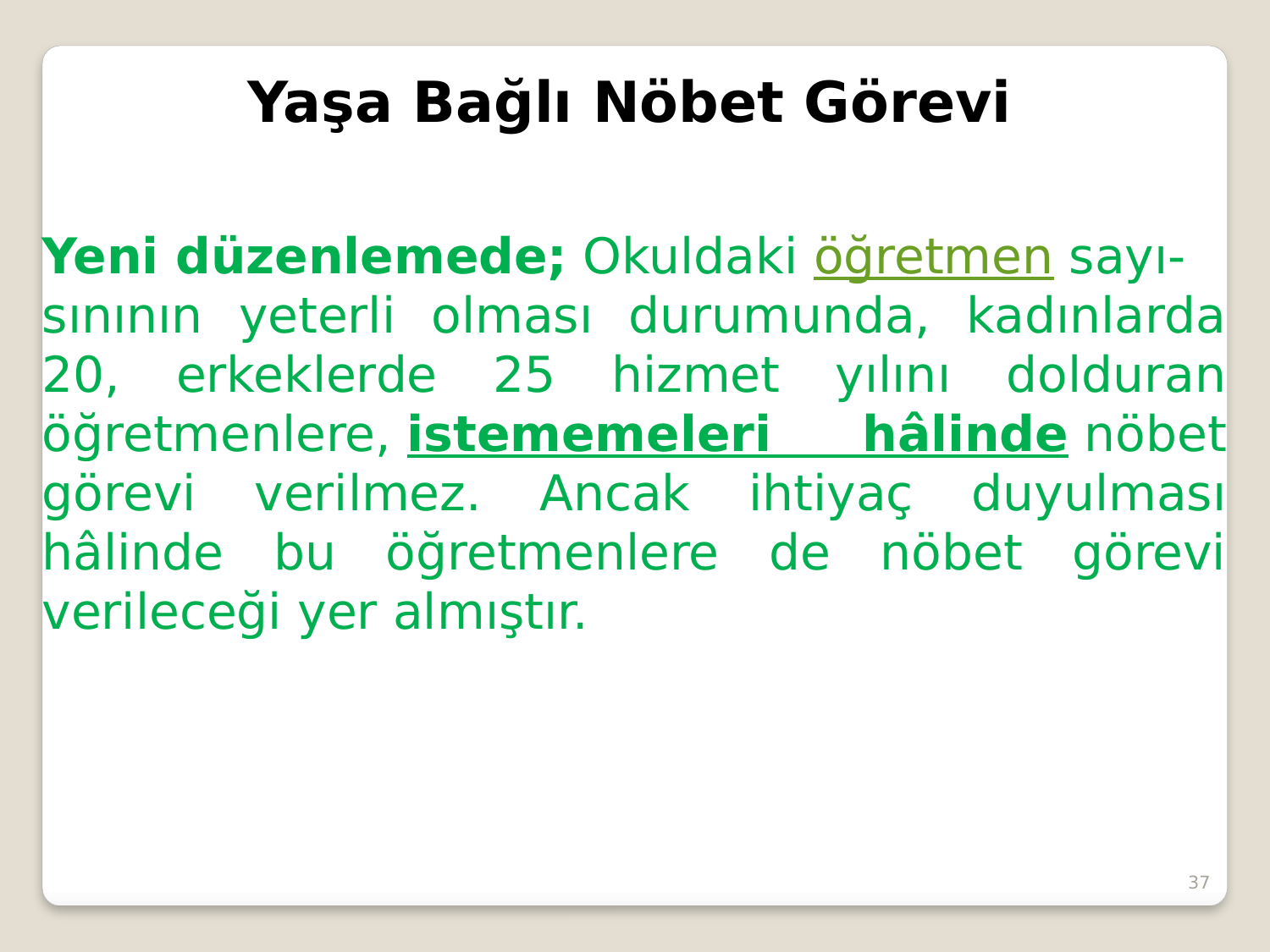

Yaşa Bağlı Nöbet Görevi

Yeni düzenlemede; Okuldaki öğretmen sayı-
sınının yeterli olması durumunda, kadınlarda 20, erkeklerde 25 hizmet yılını dolduran öğretmenlere, istememeleri hâlinde nöbet görevi verilmez. Ancak ihtiyaç duyulması hâlinde bu öğretmenlere de nöbet görevi verileceği yer almıştır.
37